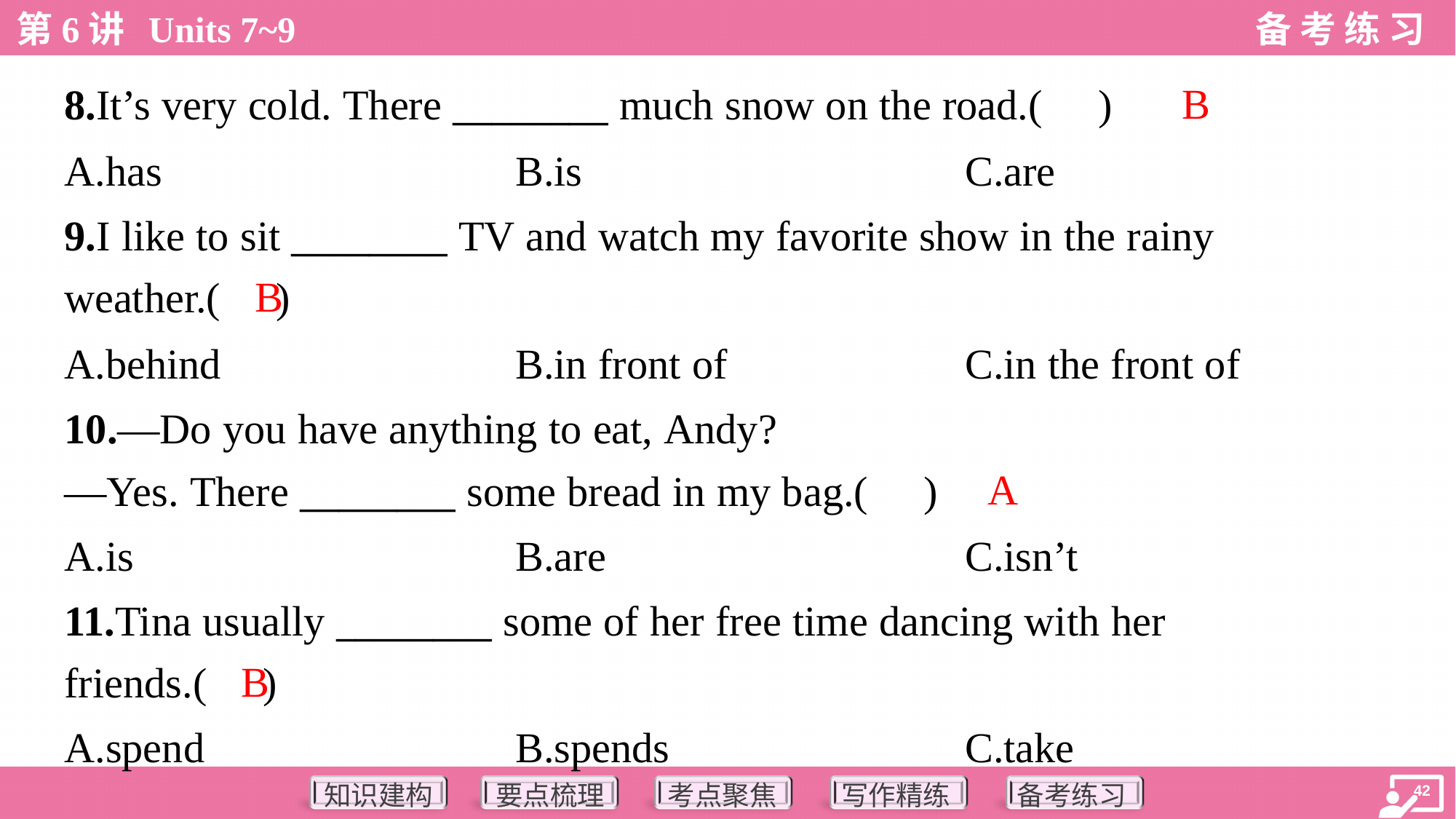

B
8.It’s very cold. There ________ much snow on the road.(     )
A.has	B.is	C.are
9.I like to sit ________ TV and watch my favorite show in the rainy
weather.(     )
B
A.behind	B.in front of	C.in the front of
10.—Do you have anything to eat, Andy?
—Yes. There ________ some bread in my bag.(     )
A
A.is	B.are	C.isn’t
11.Tina usually ________ some of her free time dancing with her
friends.(     )
B
A.spend	B.spends	C.take